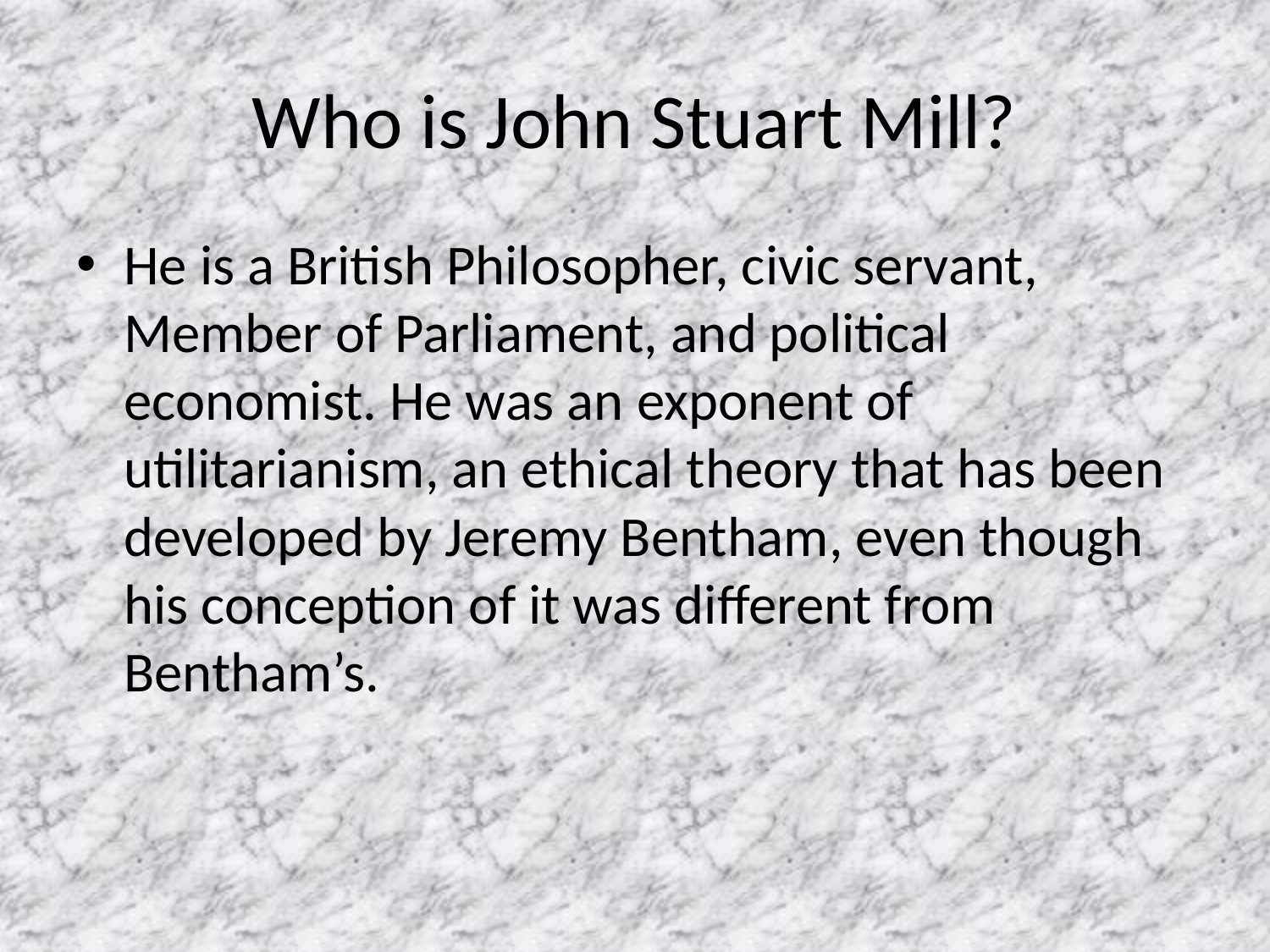

# Who is John Stuart Mill?
He is a British Philosopher, civic servant, Member of Parliament, and political economist. He was an exponent of utilitarianism, an ethical theory that has been developed by Jeremy Bentham, even though his conception of it was different from Bentham’s.